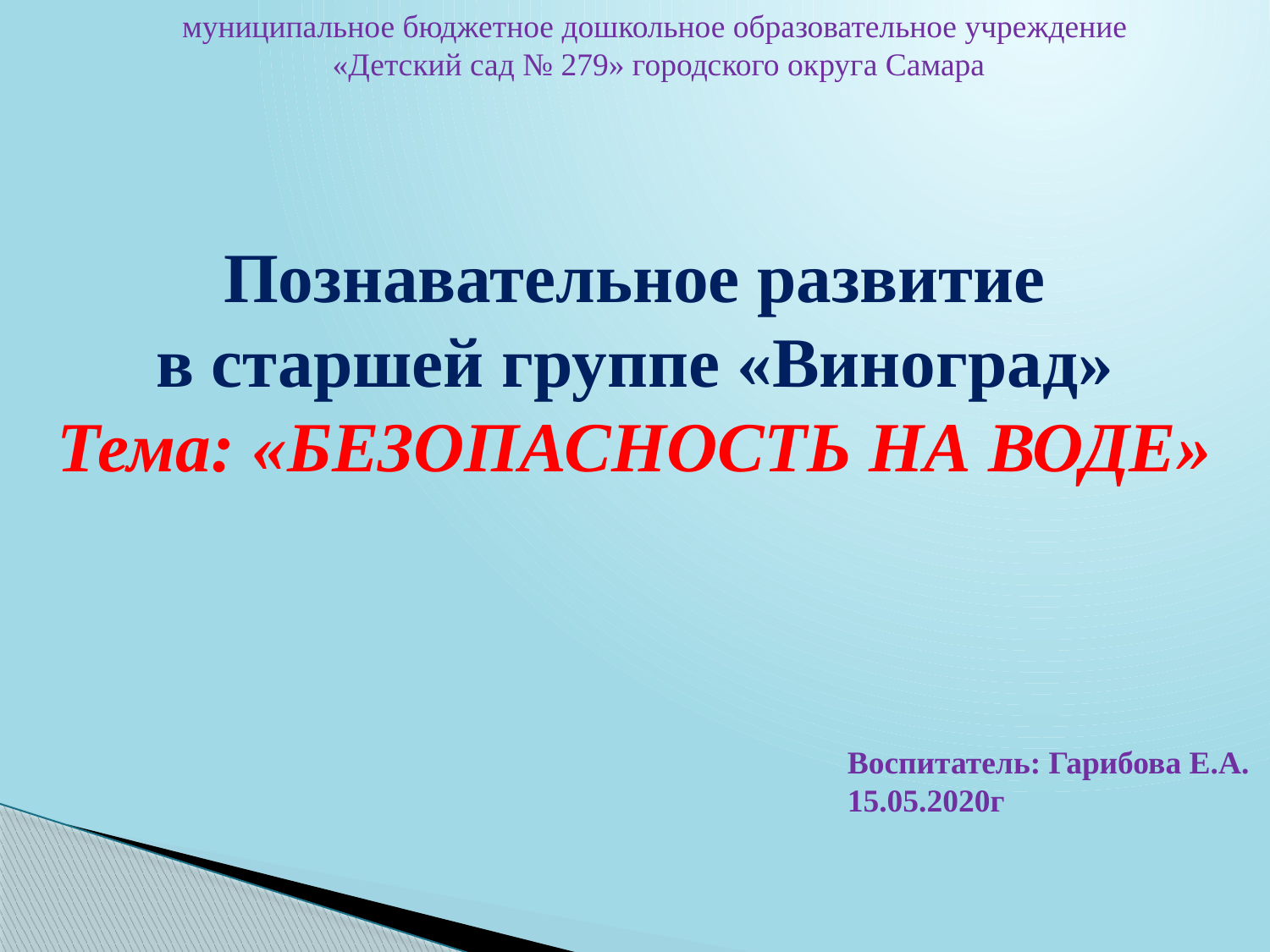

муниципальное бюджетное дошкольное образовательное учреждение
 «Детский сад № 279» городского округа Самара
Познавательное развитие
в старшей группе «Виноград»
Тема: «БЕЗОПАСНОСТЬ НА ВОДЕ»
Воспитатель: Гарибова Е.А.
15.05.2020г